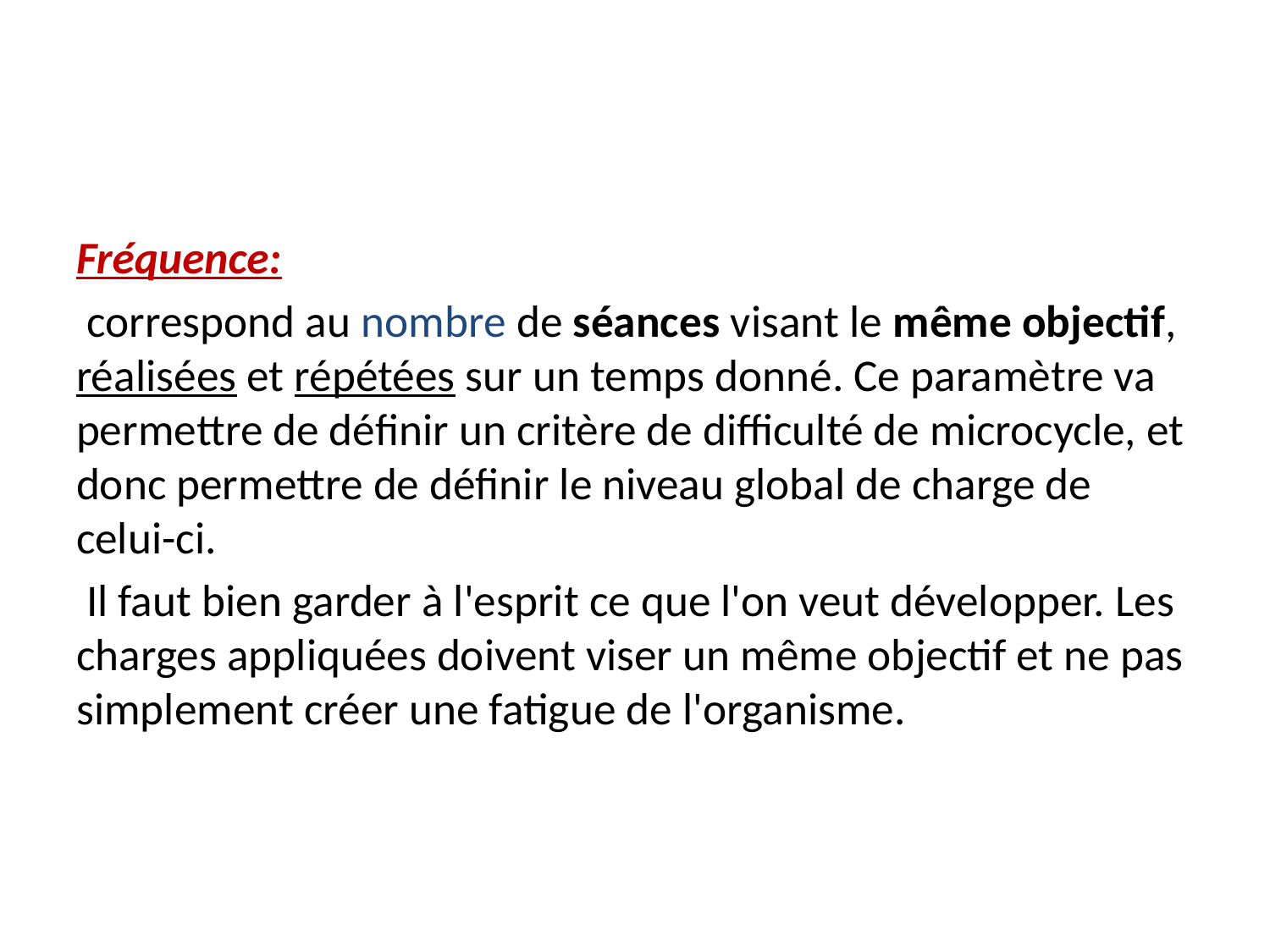

Fréquence:
 correspond au nombre de séances visant le même objectif, réalisées et répétées sur un temps donné. Ce paramètre va permettre de définir un critère de difficulté de microcycle, et donc permettre de définir le niveau global de charge de celui-ci.
 Il faut bien garder à l'esprit ce que l'on veut développer. Les charges appliquées doivent viser un même objectif et ne pas simplement créer une fatigue de l'organisme.